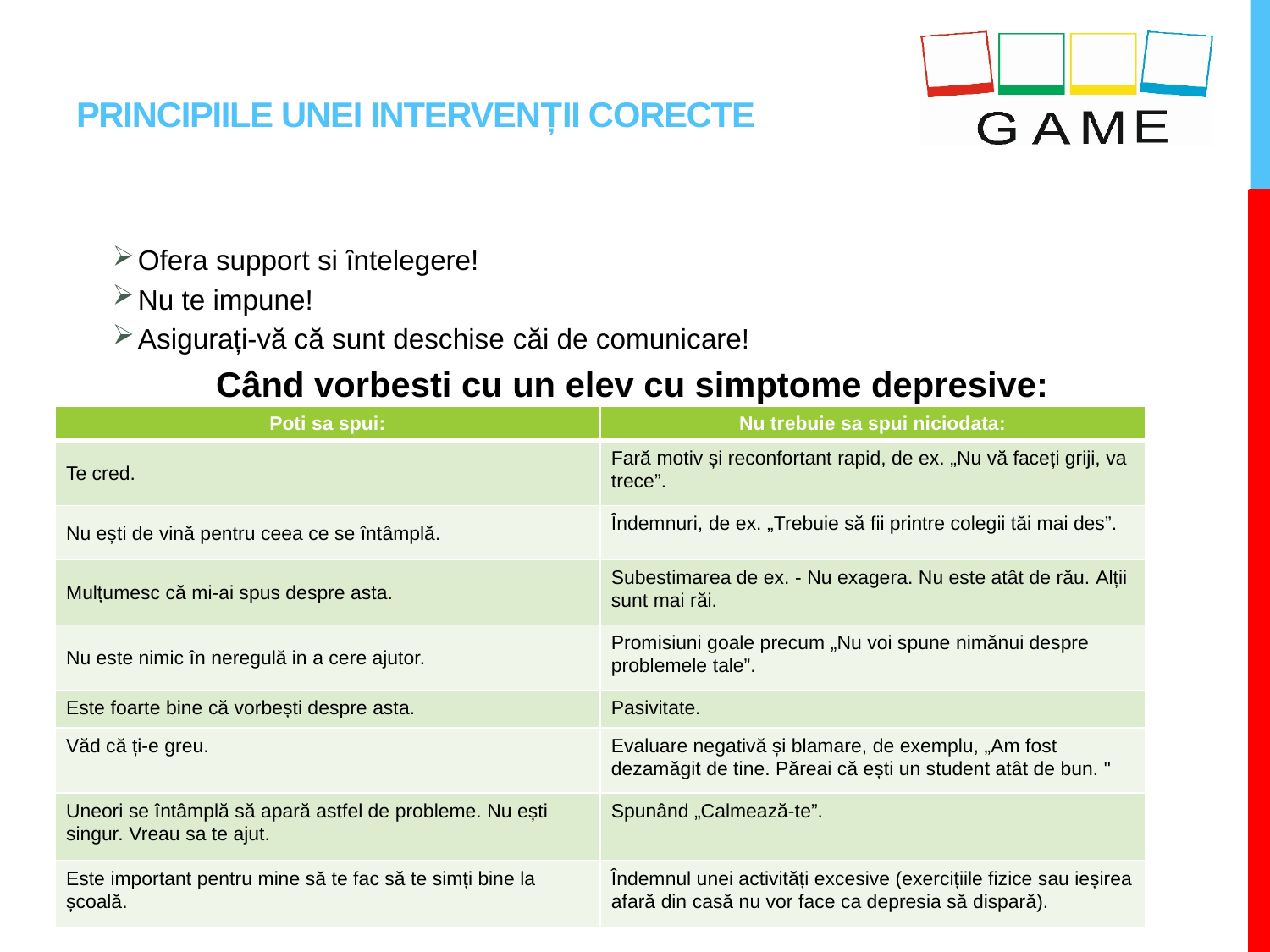

# Principiile unei intervenȚii corecte
Ofera support si ȋntelegere!
Nu te impune!
Asigurați-vă că sunt deschise căi de comunicare!
Când vorbesti cu un elev cu simptome depresive:

| Poti sa spui: | Nu trebuie sa spui niciodata: |
| --- | --- |
| Te cred. | Fară motiv și reconfortant rapid, de ex. „Nu vă faceți griji, va trece”. |
| Nu ești de vină pentru ceea ce se întâmplă. | Îndemnuri, de ex. „Trebuie să fii printre colegii tăi mai des”. |
| Mulțumesc că mi-ai spus despre asta. | Subestimarea de ex. - Nu exagera. Nu este atât de rău. Alții sunt mai răi. |
| Nu este nimic în neregulă in a cere ajutor. | Promisiuni goale precum „Nu voi spune nimănui despre problemele tale”. |
| Este foarte bine că vorbești despre asta. | Pasivitate. |
| Văd că ți-e greu. | Evaluare negativă și blamare, de exemplu, „Am fost dezamăgit de tine. Păreai că ești un student atât de bun. " |
| Uneori se întâmplă să apară astfel de probleme. Nu ești singur. Vreau sa te ajut. | Spunând „Calmează-te”. |
| Este important pentru mine să te fac să te simți bine la școală. | Îndemnul unei activități excesive (exercițiile fizice sau ieșirea afară din casă nu vor face ca depresia să dispară). |